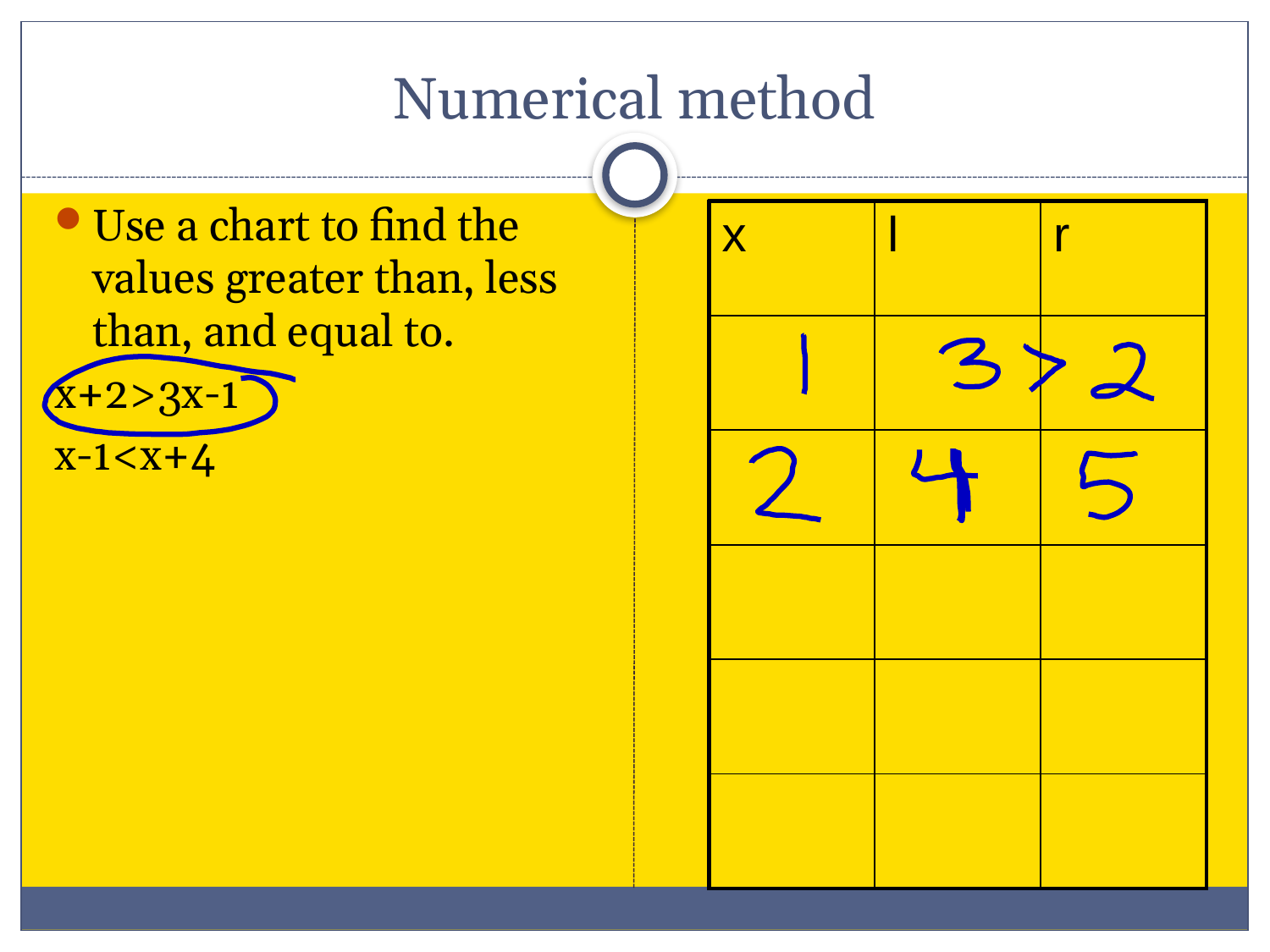

# Numerical method
Use a chart to find the values greater than, less than, and equal to.
x+2>3x-1
x-1<x+4
| x | l | r |
| --- | --- | --- |
|  |  |  |
|  |  |  |
|  |  |  |
|  |  |  |
|  |  |  |